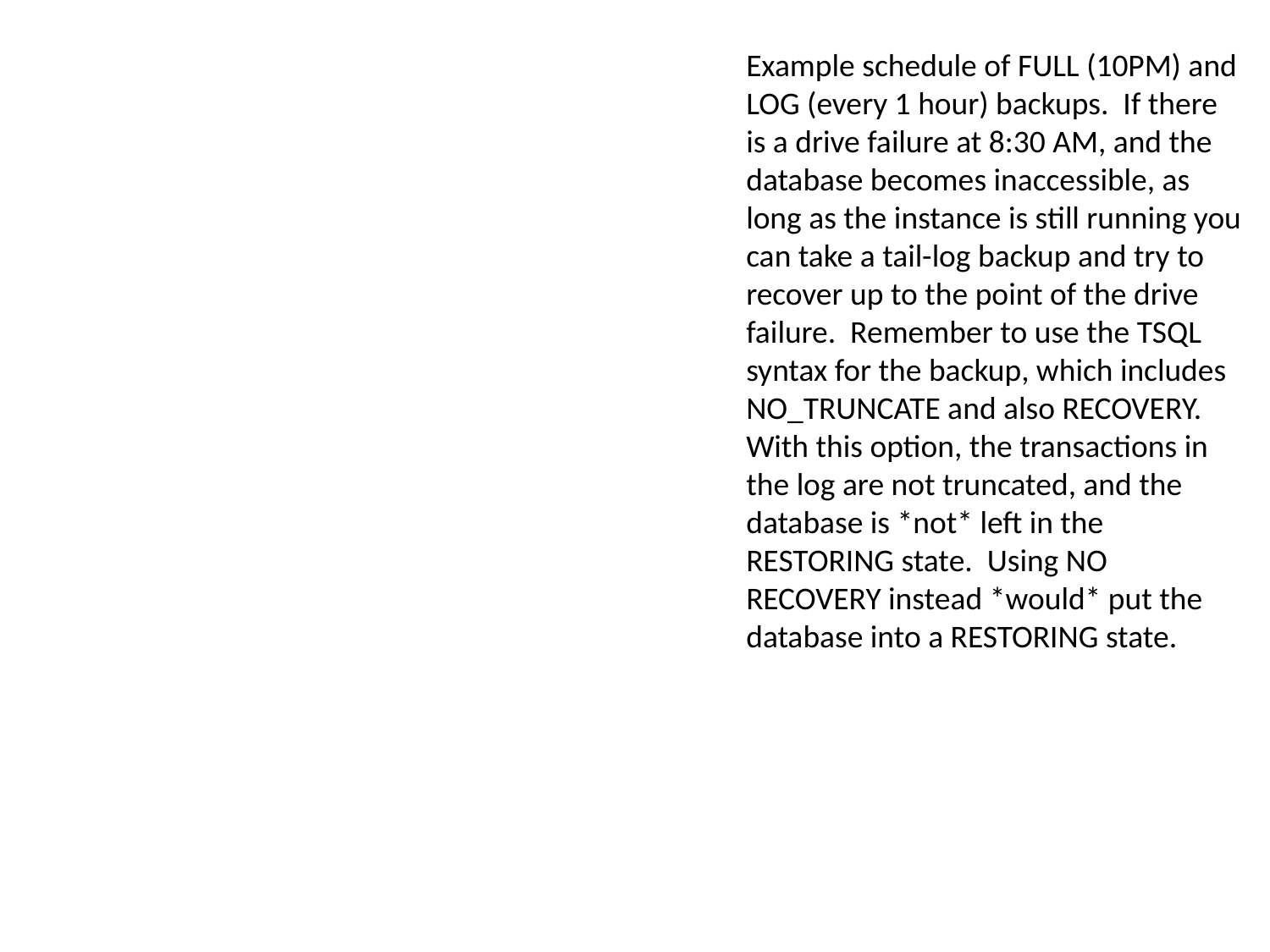

Example schedule of FULL (10PM) and LOG (every 1 hour) backups.  If there is a drive failure at 8:30 AM, and the database becomes inaccessible, as long as the instance is still running you can take a tail-log backup and try to recover up to the point of the drive failure.  Remember to use the TSQL syntax for the backup, which includes NO_TRUNCATE and also RECOVERY.  With this option, the transactions in the log are not truncated, and the database is *not* left in the RESTORING state.  Using NO RECOVERY instead *would* put the database into a RESTORING state.